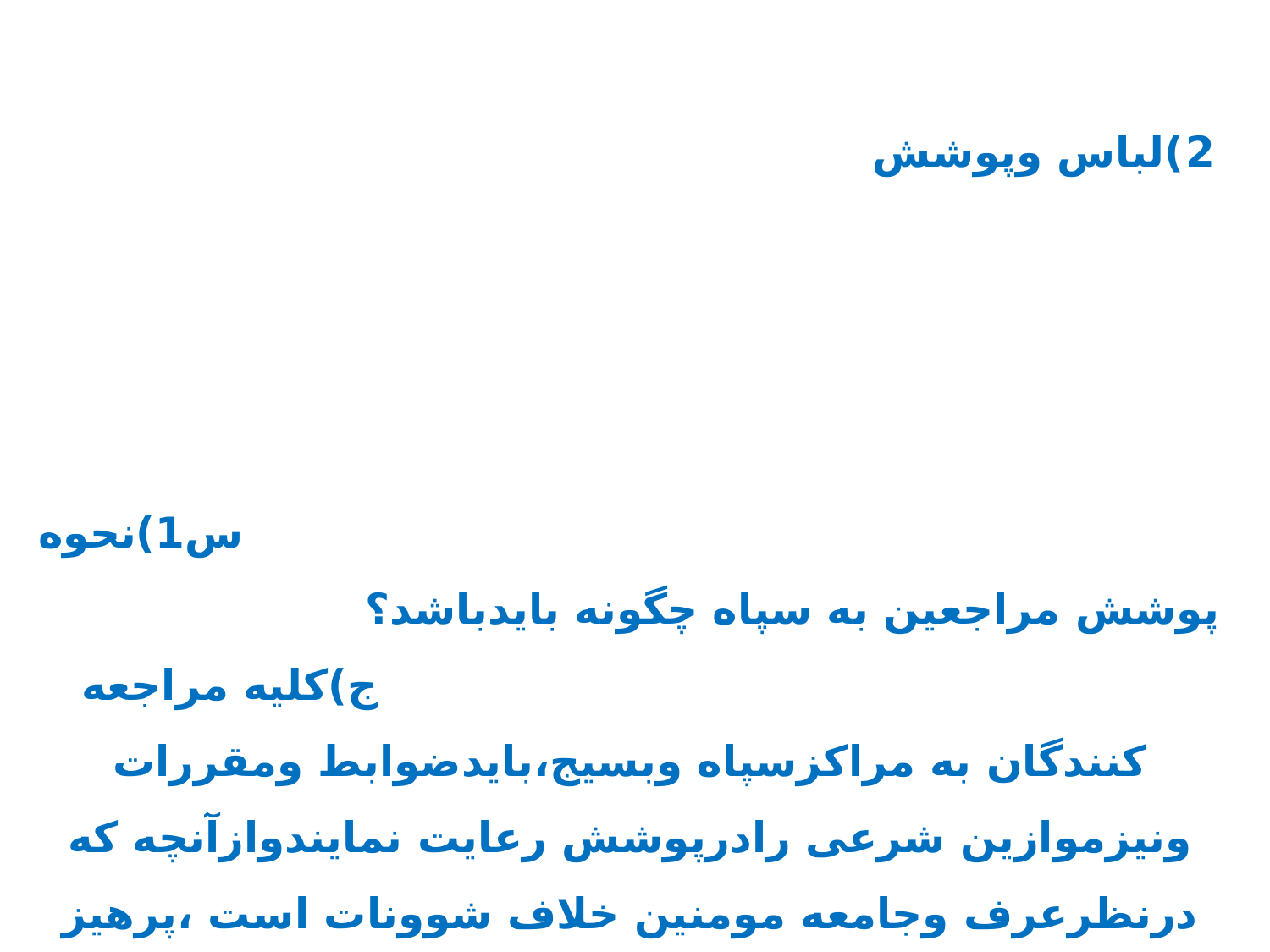

2)لباس وپوشش                                                                                                                                                                                                                                                                                                                                                                                                                                                           س1)نحوه پوشش مراجعین به سپاه چگونه بایدباشد؟                                                                             ج)کلیه مراجعه کنندگان به مراکزسپاه وبسیج،بایدضوابط ومقررات ونیزموازین شرعی رادرپوشش رعایت نمایندوازآنچه که درنظرعرف وجامعه مومنین خلاف شوونات است ،پرهیز نمایند.
  قابل ذکراست که حداقل لازم درحجاب وپوشش شرعی برای بانوان عبارت است از:
1-پوشش آزاد،به صورتی که برآمدگی های بدن معلوم نباشد
2-بیش ازصورت ودستها تامچ دربرابرنامحرم ظاهرنباشد.
3-آرایش دست وصورت دربرابرنامحرم ظاهرنباشد.